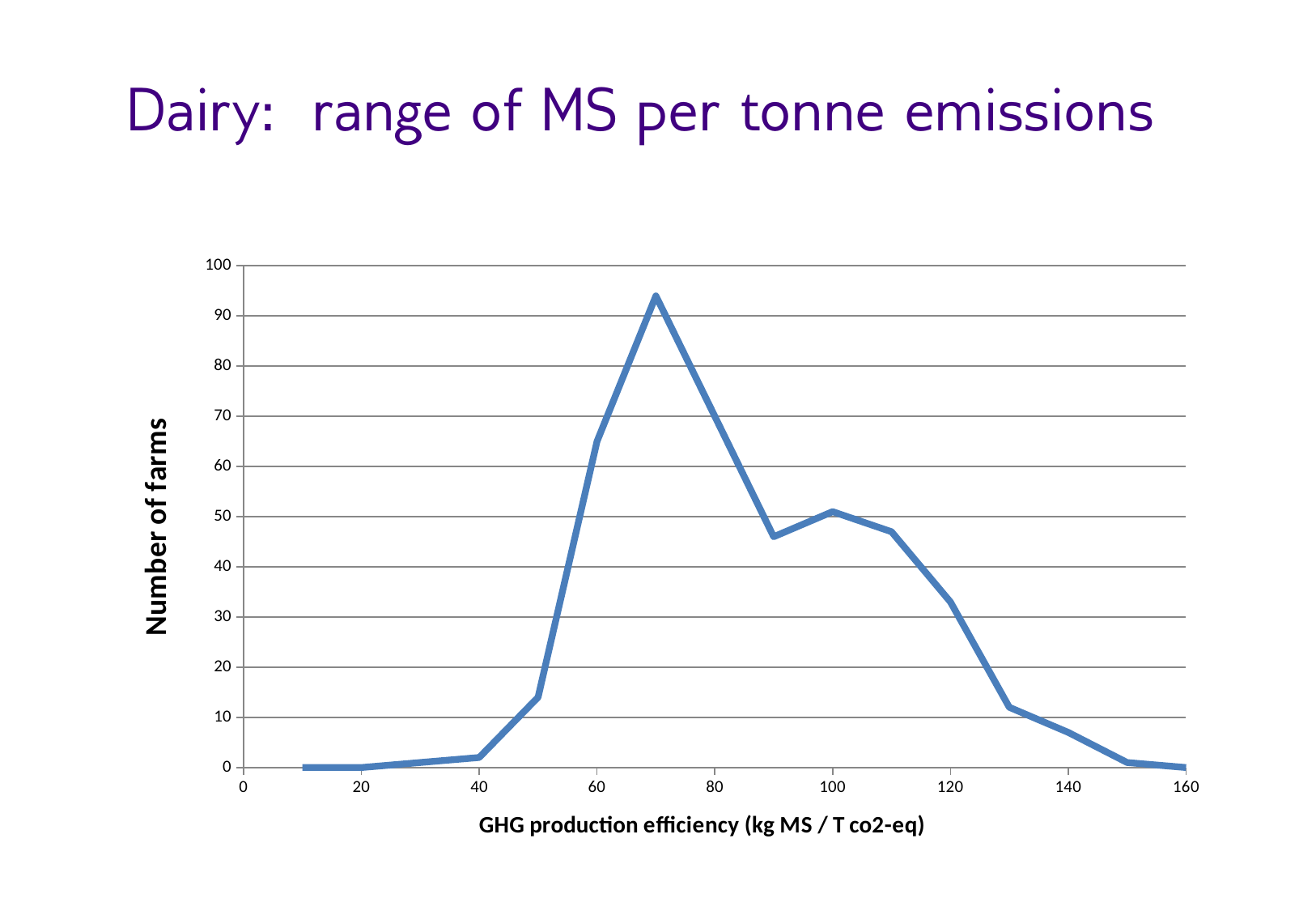

# Dairy:  range of MS per tonne emissions

### Chart

| Category | Observed |
|---|---|